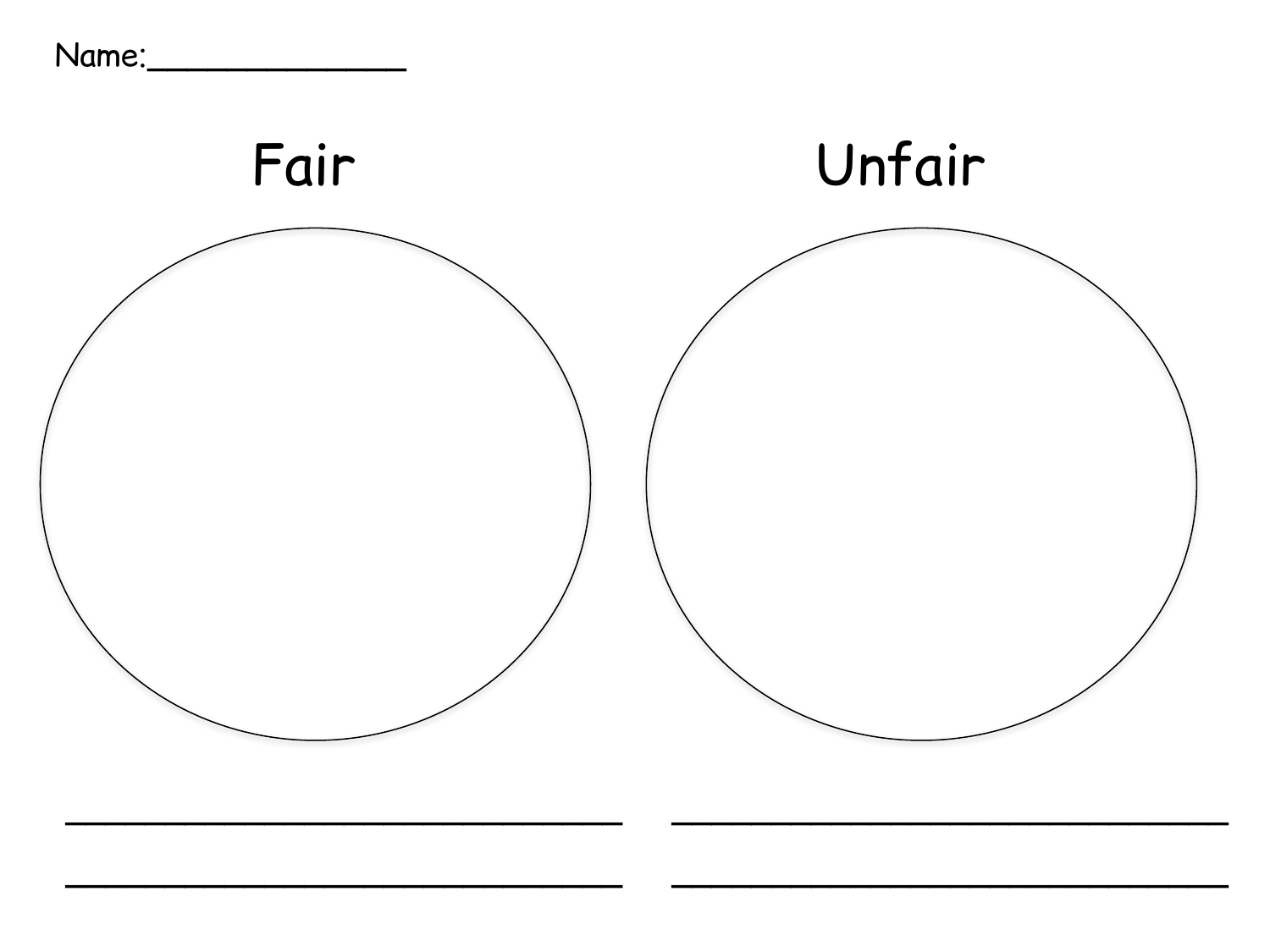

Name:_____________
Fair
Unfair

____________________________
____________________________
____________________________
____________________________